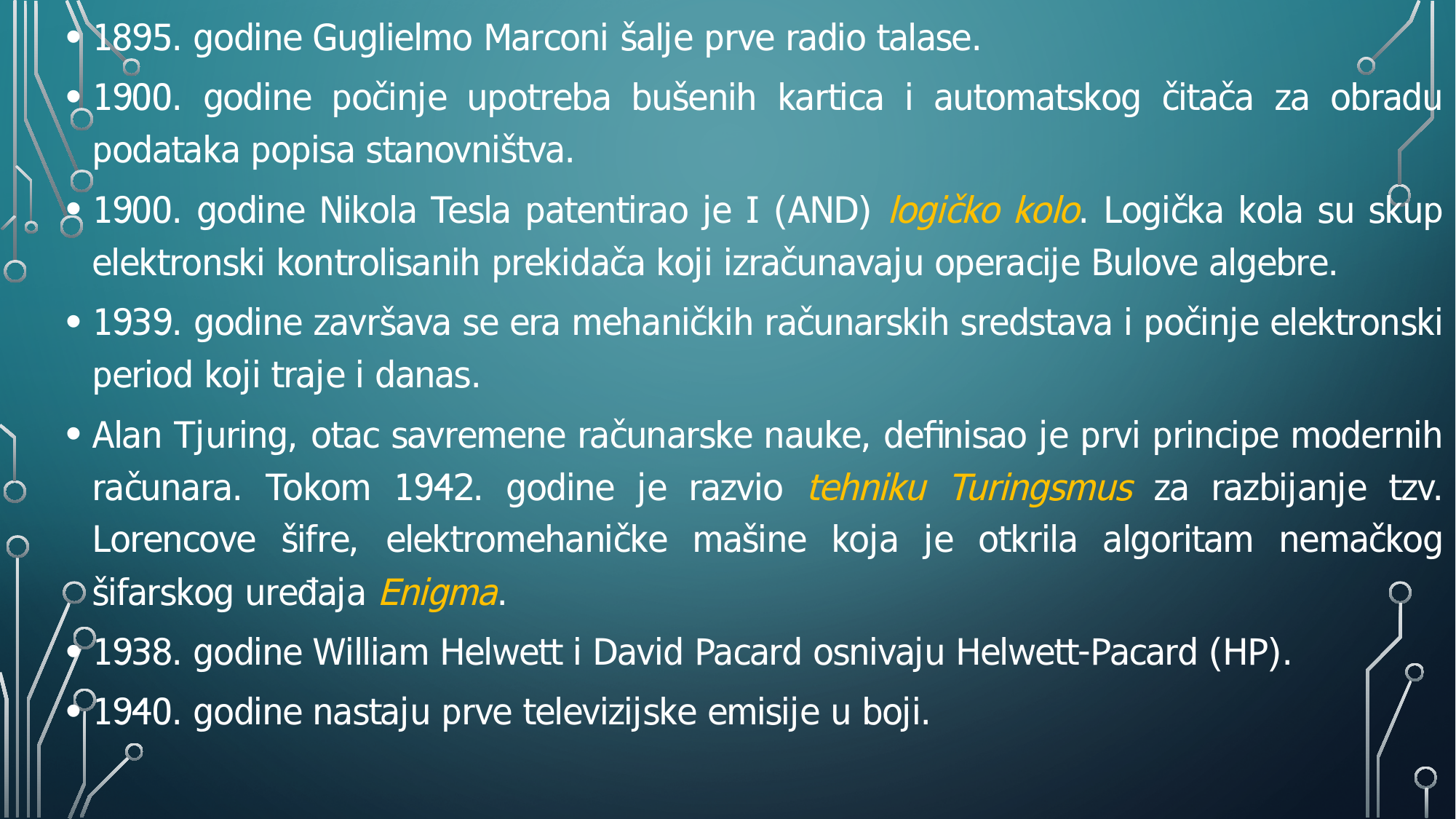

1895. godine Guglielmo Marconi šalje prve radio talase.
1900. godine počinje upotreba bušenih kartica i automatskog čitača za obradu podataka popisa stanovništva.
1900. godine Nikola Tesla patentirao je I (AND) logičko kolo. Logička kola su skup elektronski kontrolisanih prekidača koji izračunavaju operacije Bulove algebre.
1939. godine završava se era mehaničkih računarskih sredstava i počinje elektronski period koji traje i danas.
Alan Tjuring, otac savremene računarske nauke, definisao je prvi principe modernih računara. Tokom 1942. godine je razvio tehniku Turingsmus za razbijanje tzv. Lorencove šifre, elektromehaničke mašine koja je otkrila algoritam nemačkog šifarskog uređaja Enigma.
1938. godine William Helwett i David Pacard osnivaju Helwett-Pacard (HP).
1940. godine nastaju prve televizijske emisije u boji.